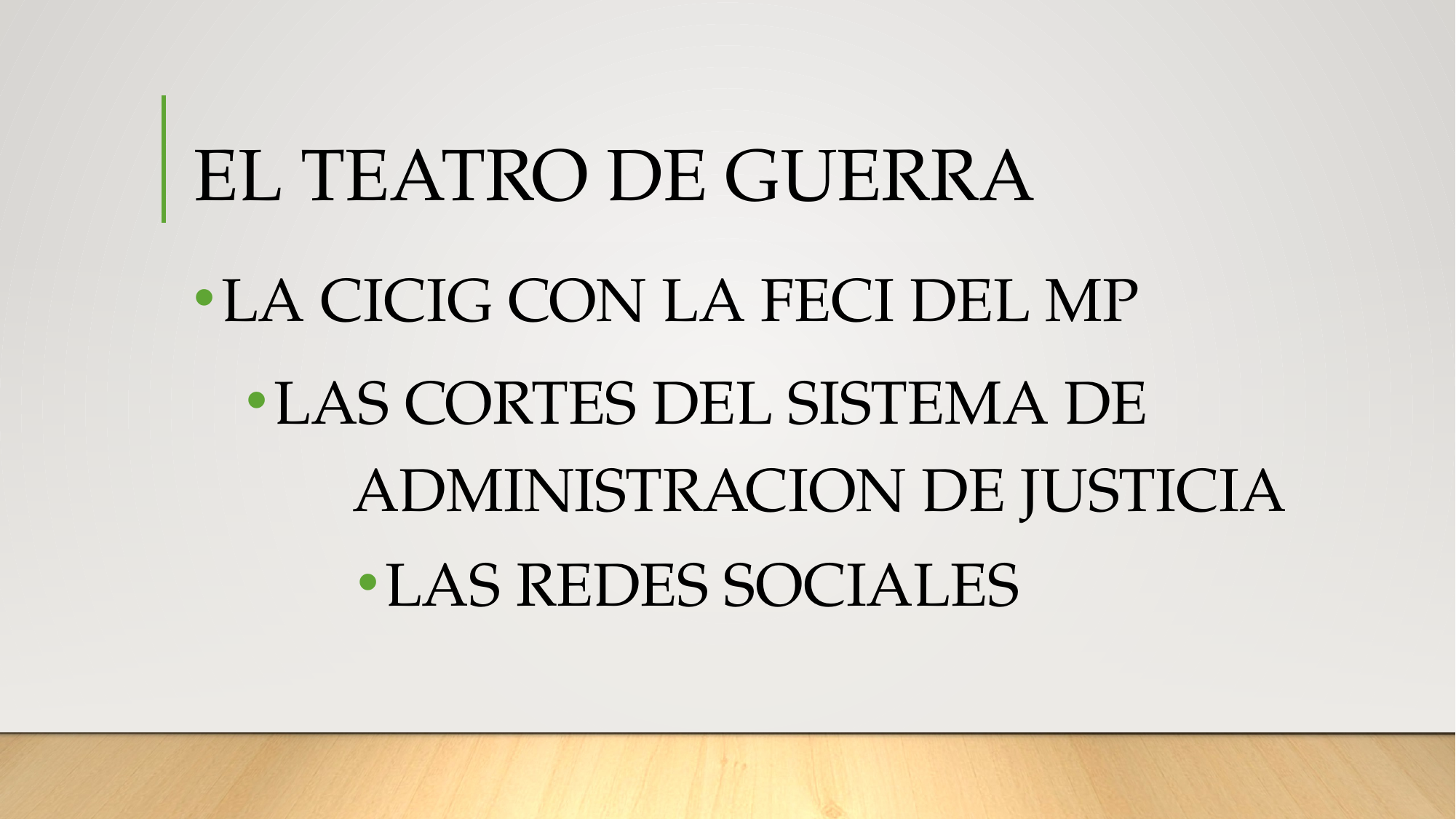

# EL TEATRO DE GUERRA
LA CICIG CON LA FECI DEL MP
LAS CORTES DEL SISTEMA DE 		ADMINISTRACION DE JUSTICIA
LAS REDES SOCIALES